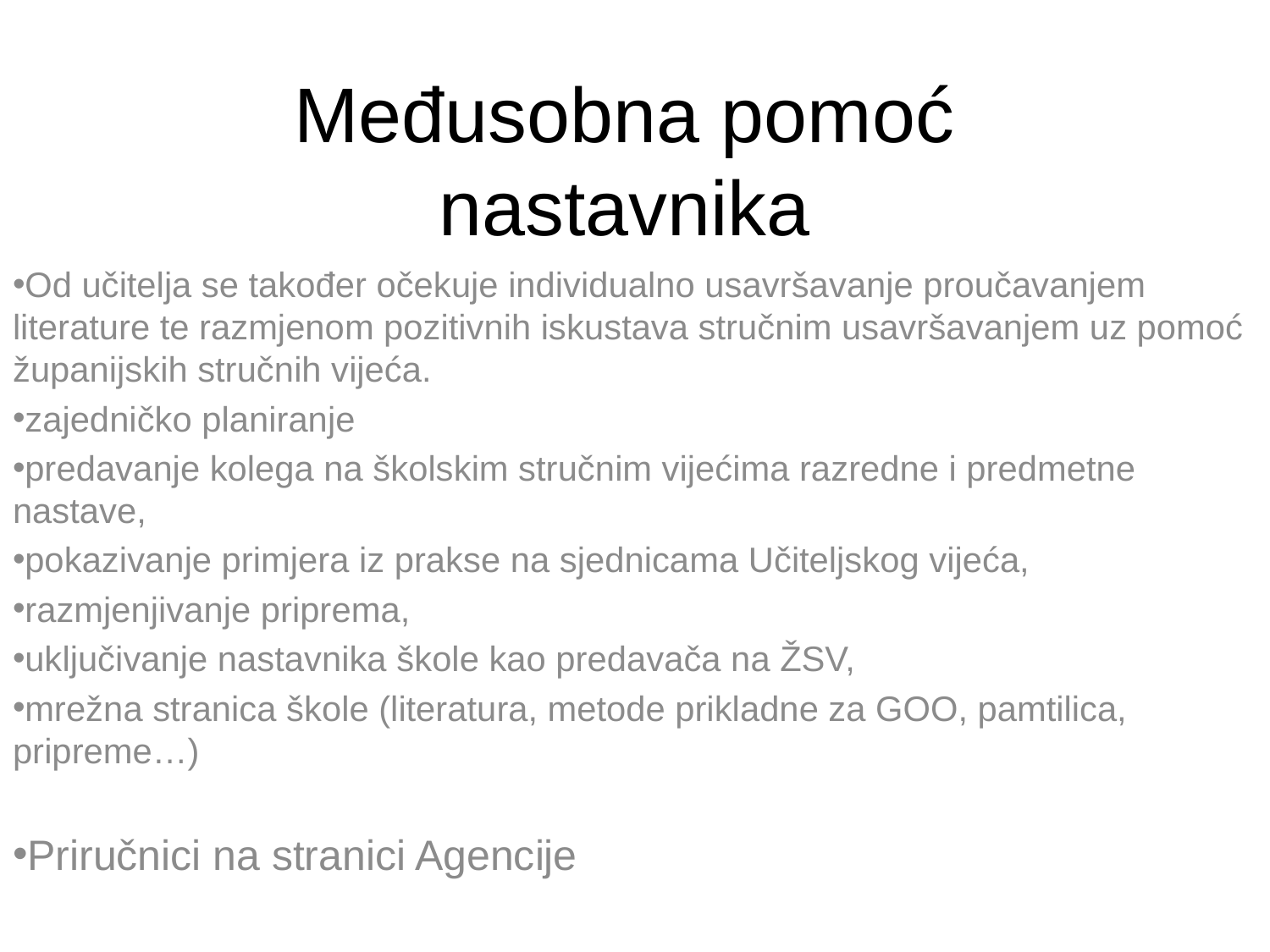

# Međusobna pomoć nastavnika
Od učitelja se također očekuje individualno usavršavanje proučavanjem literature te razmjenom pozitivnih iskustava stručnim usavršavanjem uz pomoć županijskih stručnih vijeća.
zajedničko planiranje
predavanje kolega na školskim stručnim vijećima razredne i predmetne nastave,
pokazivanje primjera iz prakse na sjednicama Učiteljskog vijeća,
razmjenjivanje priprema,
uključivanje nastavnika škole kao predavača na ŽSV,
mrežna stranica škole (literatura, metode prikladne za GOO, pamtilica, pripreme…)

Priručnici na stranici Agencije